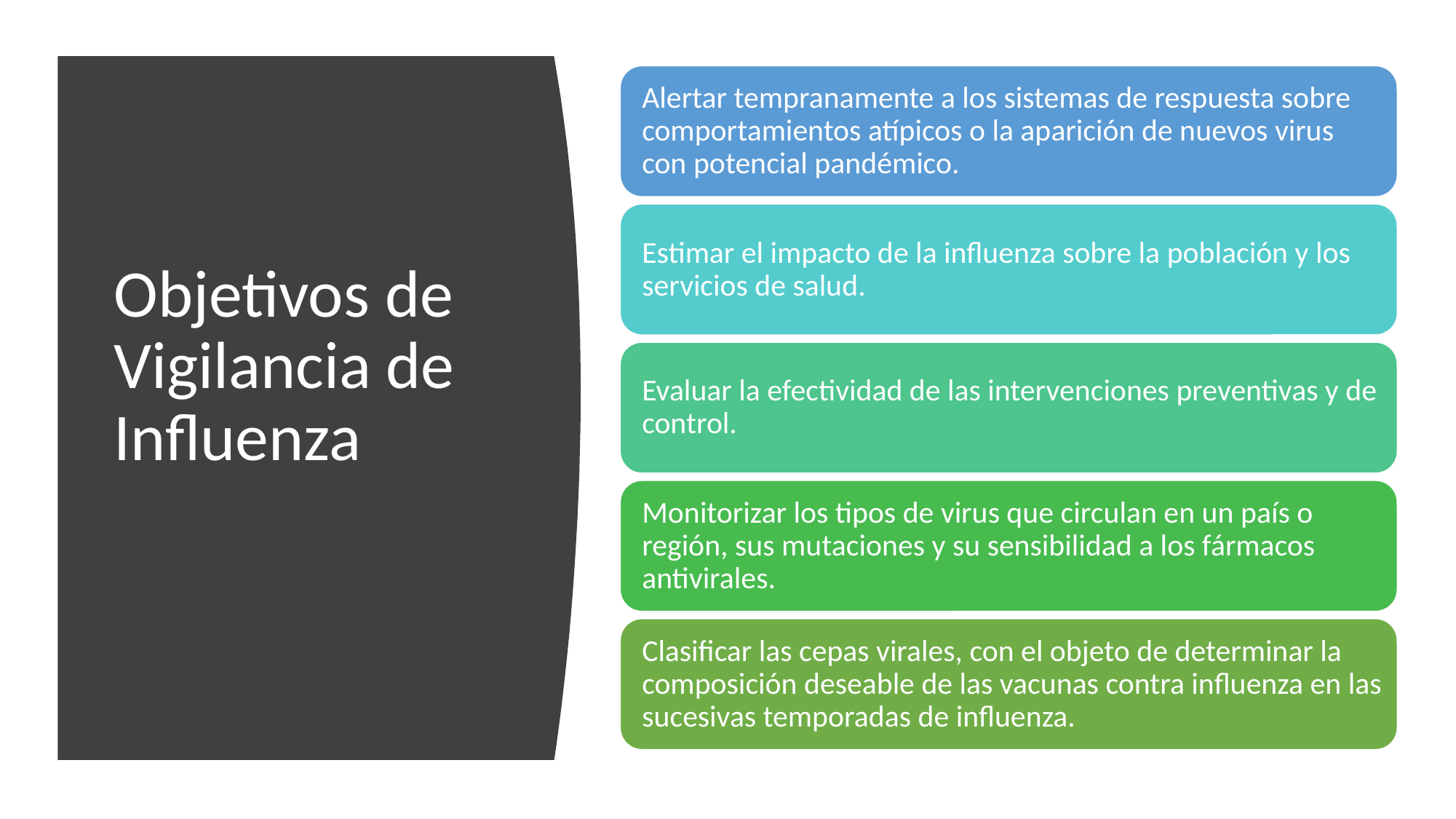

Alertar tempranamente a los sistemas de respuesta sobre comportamientos atípicos o la aparición de nuevos virus con potencial pandémico.
Estimar el impacto de la influenza sobre la población y los servicios de salud.
Evaluar la efectividad de las intervenciones preventivas y de control.
Monitorizar los tipos de virus que circulan en un país o región, sus mutaciones y su sensibilidad a los fármacos antivirales.
Clasificar las cepas virales, con el objeto de determinar la composición deseable de las vacunas contra influenza en las sucesivas temporadas de influenza.

# Objetivos de Vigilancia de Influenza